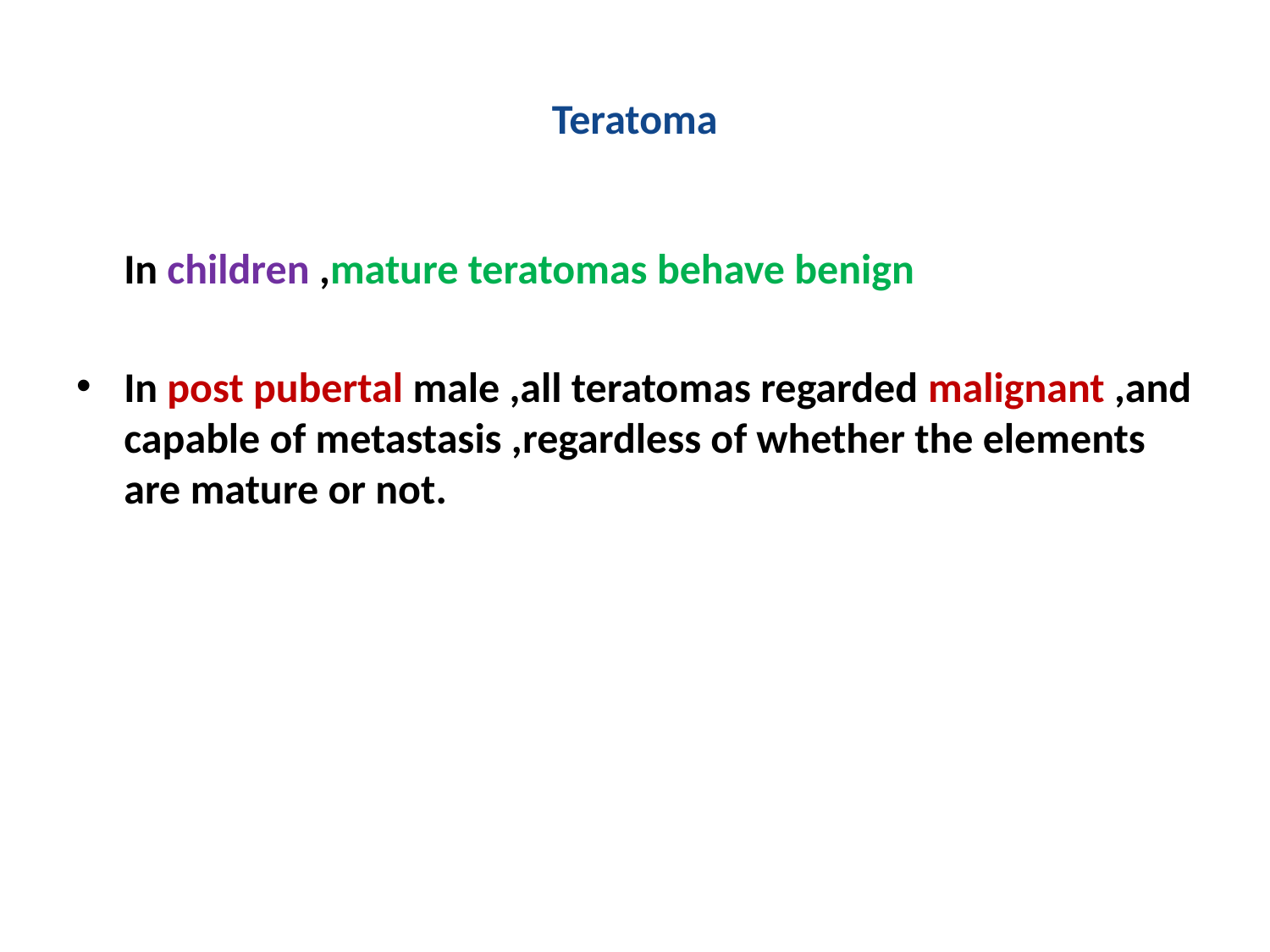

# Teratoma

     In children ,mature teratomas behave benign

In post pubertal male ,all teratomas regarded malignant ,and capable of metastasis ,regardless of whether the elements are mature or not.